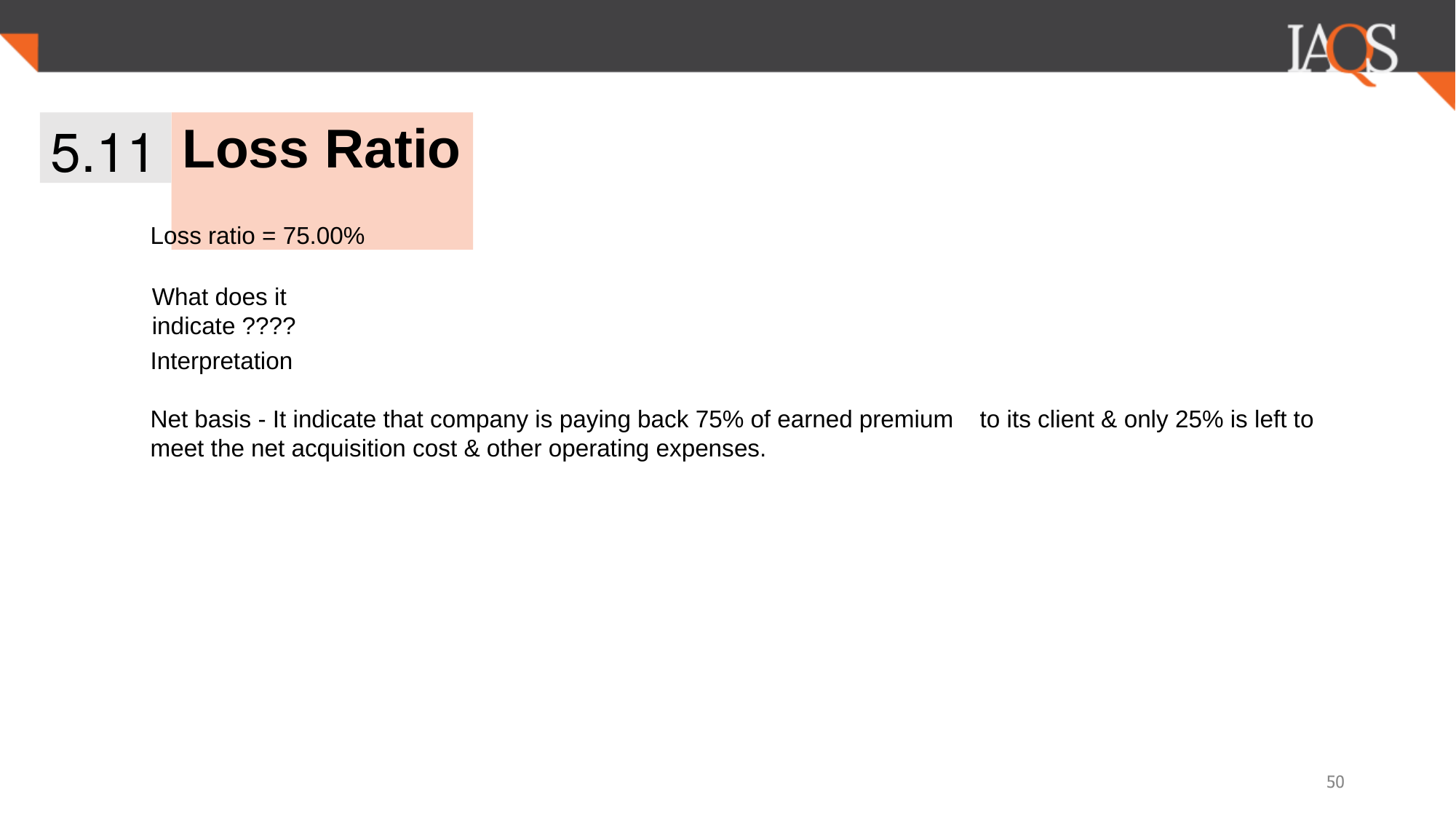

5.11
# Loss Ratio
Loss ratio = 75.00%

What does it indicate ????
Interpretation
Net basis - It indicate that company is paying back 75% of earned premium meet the net acquisition cost & other operating expenses.
to its client & only 25% is left to
50